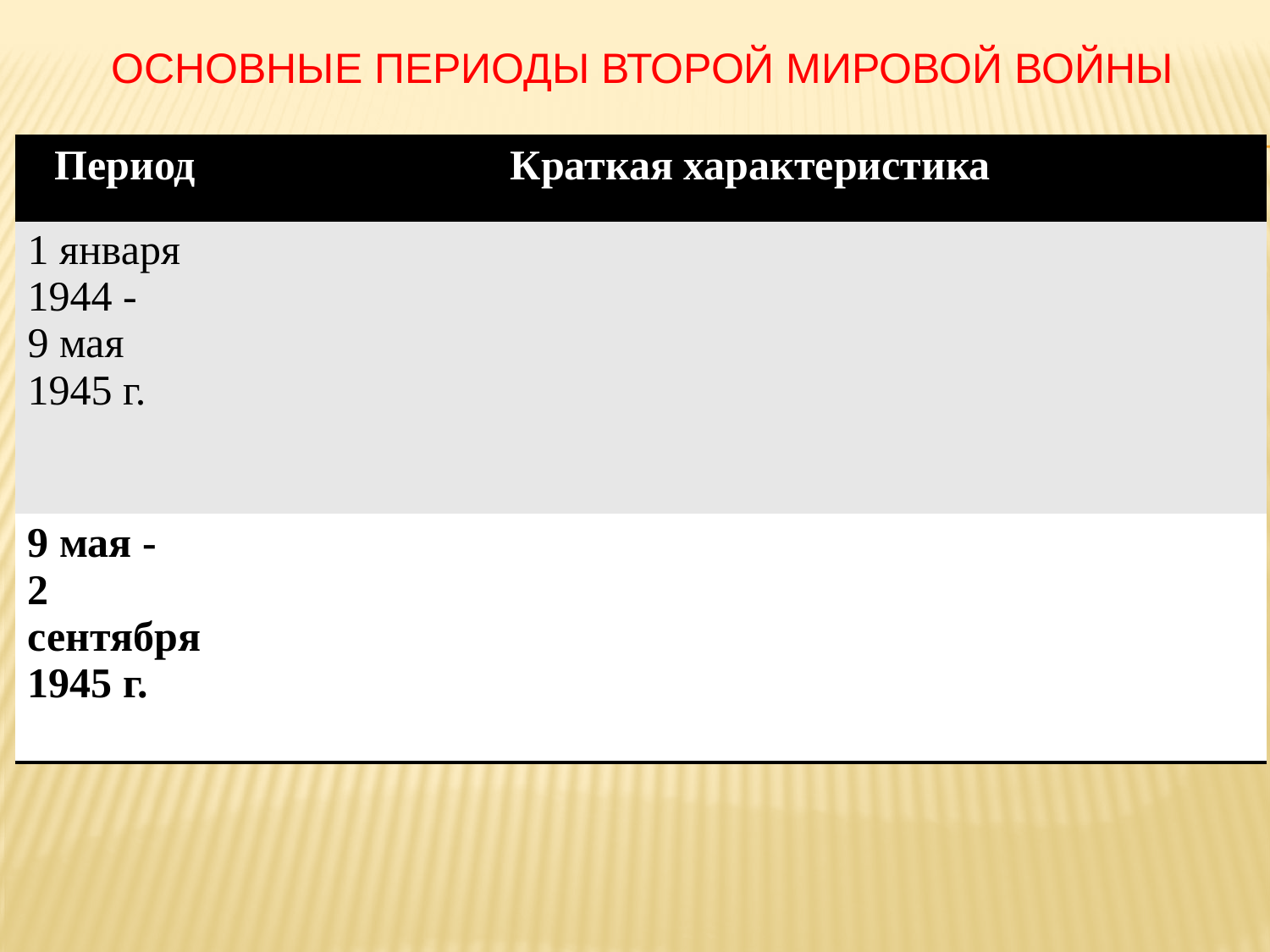

# Основные периоды второй мировой войны
| Период | Краткая характеристика |
| --- | --- |
| 1 января 1944 - 9 мая 1945 г. |  |
| 9 мая - 2 сентября 1945 г. |  |